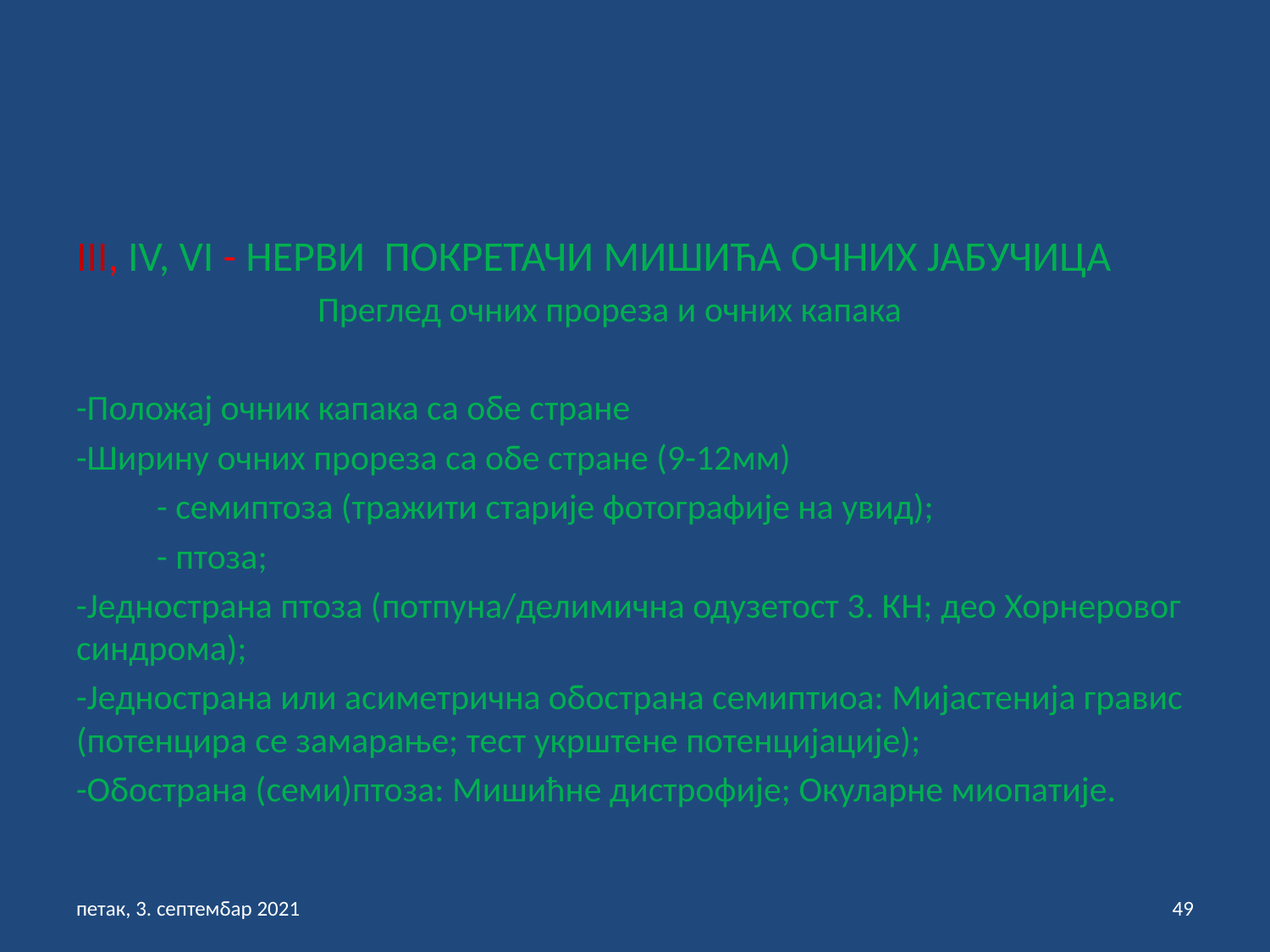

III, IV, VI - НЕРВИ  ПОКРЕТАЧИ МИШИЋА ОЧНИХ ЈАБУЧИЦА
                              Преглед очних прореза и очних капака

-Положај очник капака са обе стране
-Ширину очних прореза са обе стране (9-12мм)
          - семиптоза (тражити старије фотографије на увид);
          - птоза;
-Једнострана птоза (потпуна/делимична одузетост 3. КН; део Хорнеровог синдрома);
-Једнострана или асиметрична обострана семиптиоа: Мијастенија гравис (потенцира се замарање; тест укрштене потенцијације);
-Обострана (семи)птоза: Мишићне дистрофије; Окуларне миопатије.

петак, 3. септембар 2021
49